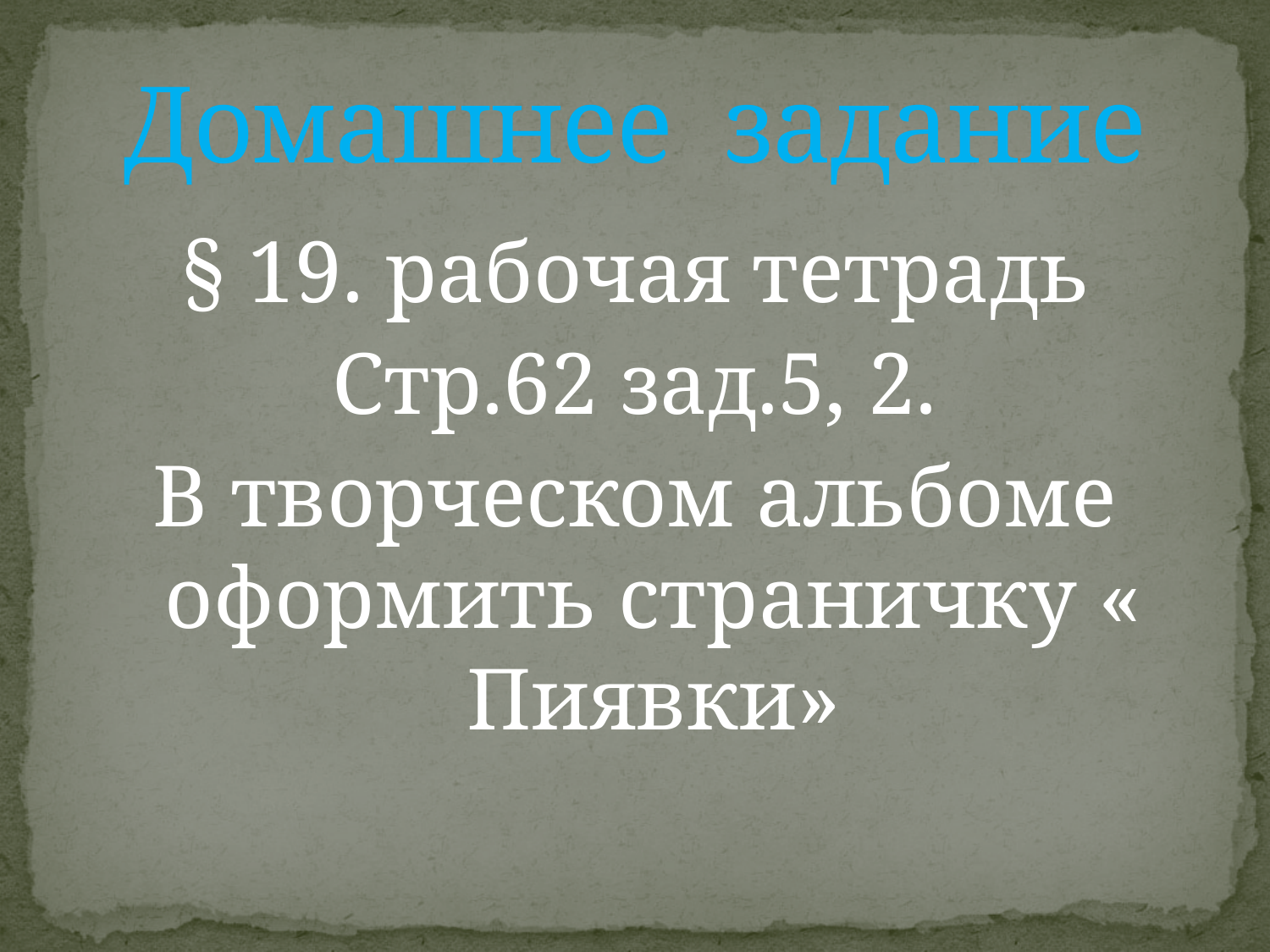

# Домашнее  задание
§ 19. рабочая тетрадь
Стр.62 зад.5, 2.
В творческом альбоме оформить страничку « Пиявки»